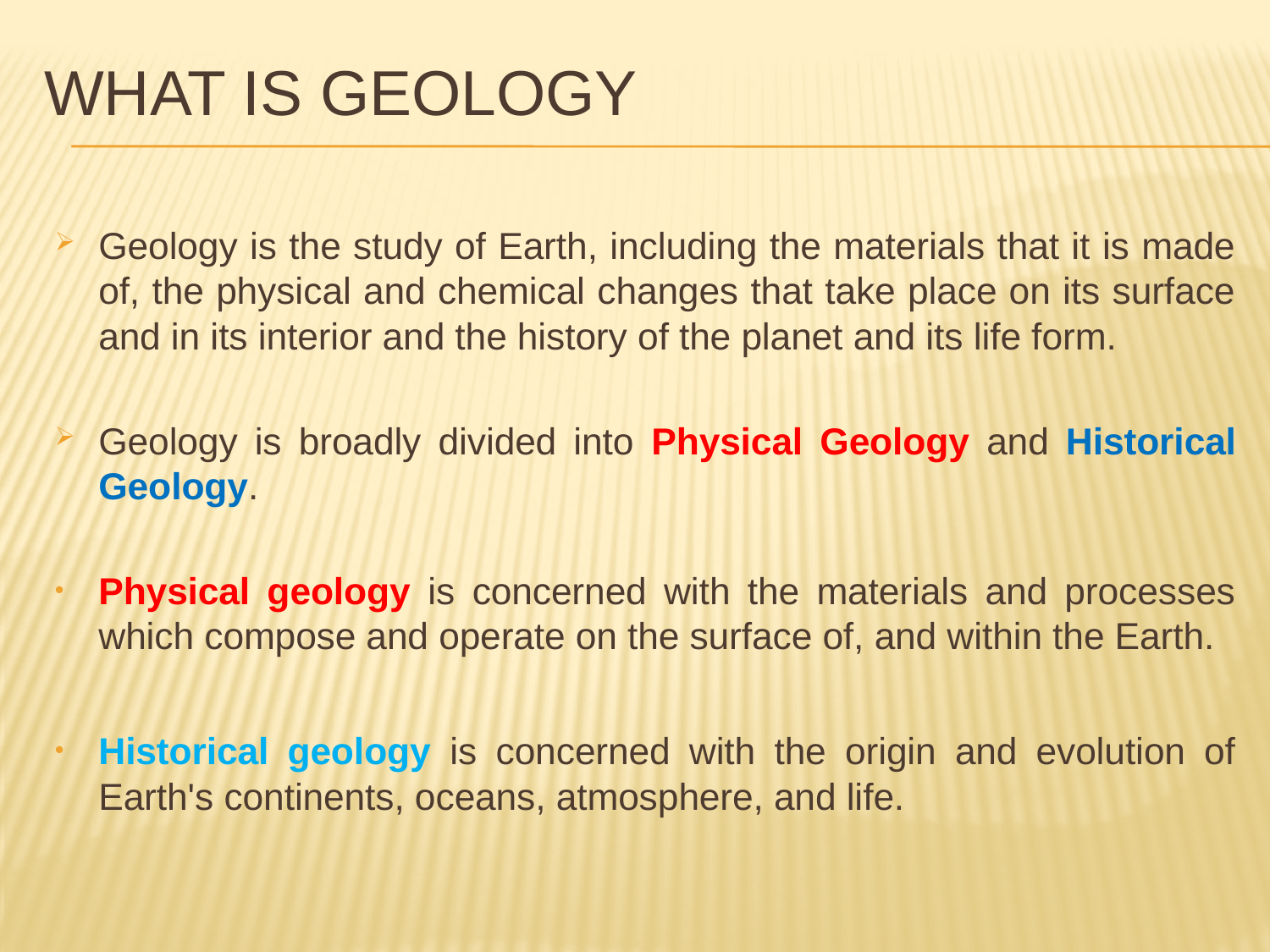

# What is Geology
Geology is the study of Earth, including the materials that it is made of, the physical and chemical changes that take place on its surface and in its interior and the history of the planet and its life form.

Geology is broadly divided into Physical Geology and Historical Geology.

Physical geology is concerned with the materials and processes which compose and operate on the surface of, and within the Earth.

Historical geology is concerned with the origin and evolution of Earth's continents, oceans, atmosphere, and life.